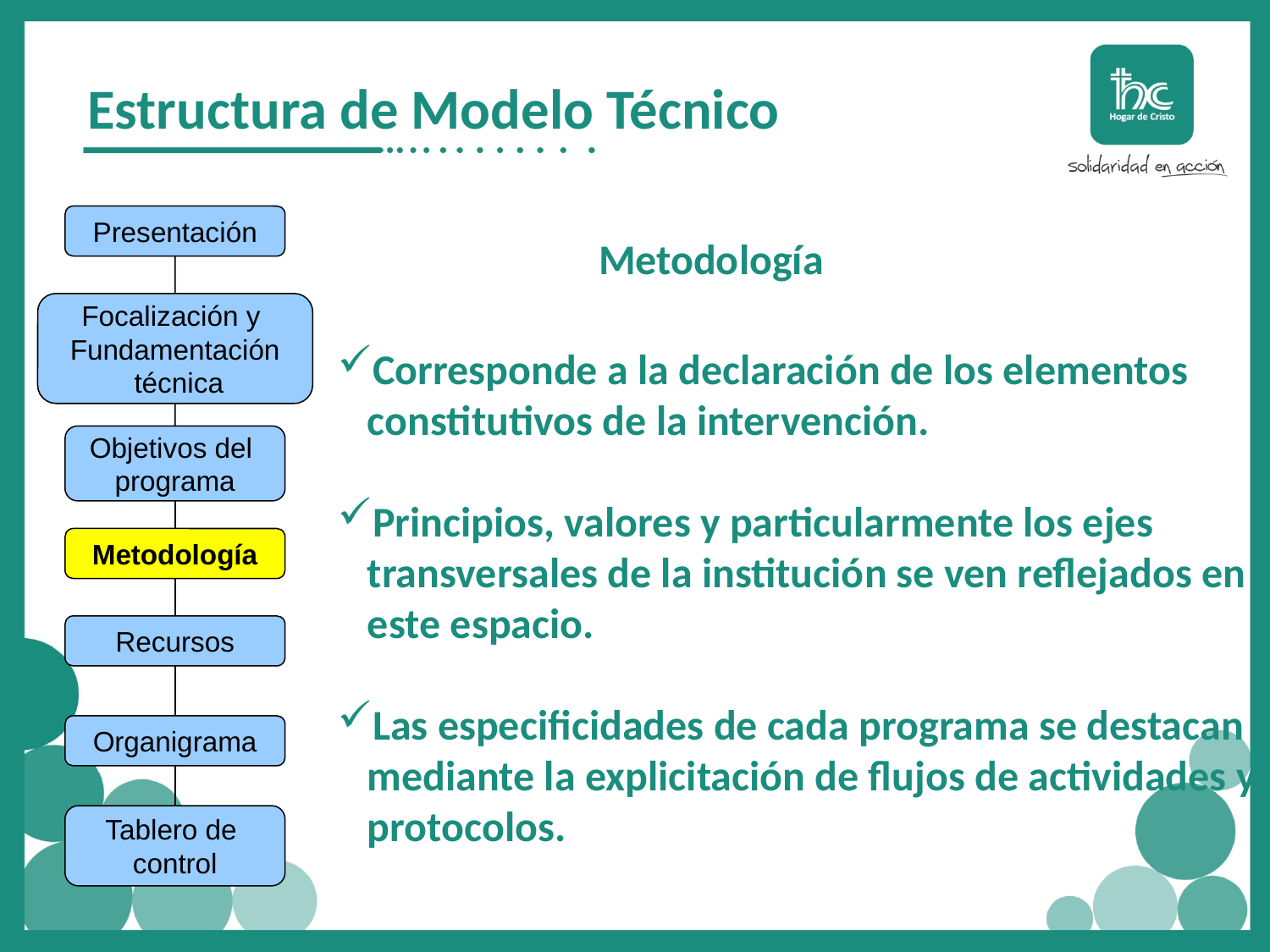

Estructura de Modelo Técnico
Presentación
Metodología
Focalización y
Fundamentación
 técnica
Corresponde a la declaración de los elementos constitutivos de la intervención.

Principios, valores y particularmente los ejes transversales de la institución se ven reflejados en este espacio.

Las especificidades de cada programa se destacan mediante la explicitación de flujos de actividades y protocolos.
Objetivos del
programa
Metodología
Recursos
Organigrama
Tablero de
control